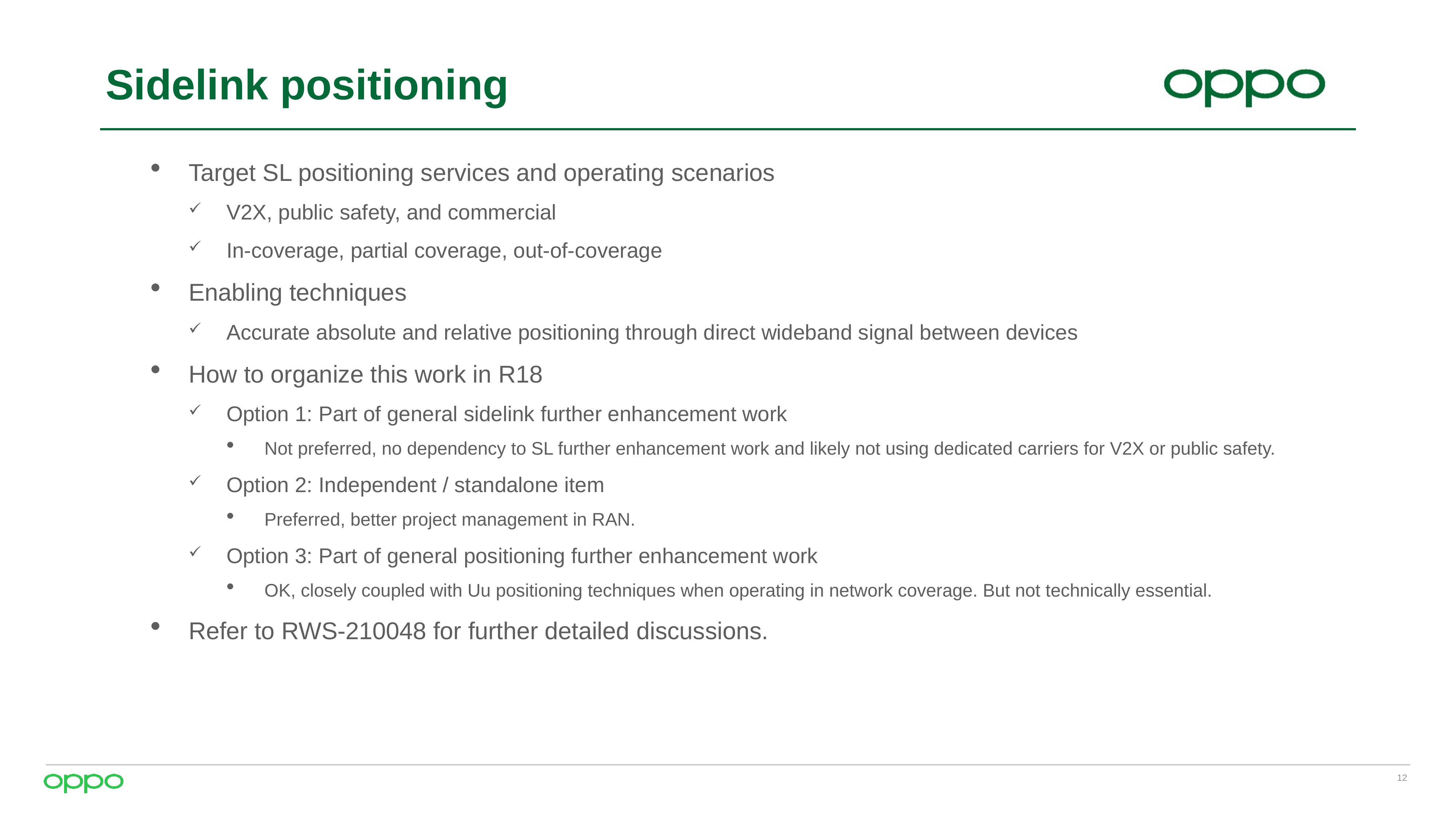

# Sidelink positioning
Target SL positioning services and operating scenarios
V2X, public safety, and commercial
In-coverage, partial coverage, out-of-coverage
Enabling techniques
Accurate absolute and relative positioning through direct wideband signal between devices
How to organize this work in R18
Option 1: Part of general sidelink further enhancement work
Not preferred, no dependency to SL further enhancement work and likely not using dedicated carriers for V2X or public safety.
Option 2: Independent / standalone item
Preferred, better project management in RAN.
Option 3: Part of general positioning further enhancement work
OK, closely coupled with Uu positioning techniques when operating in network coverage. But not technically essential.
Refer to RWS-210048 for further detailed discussions.